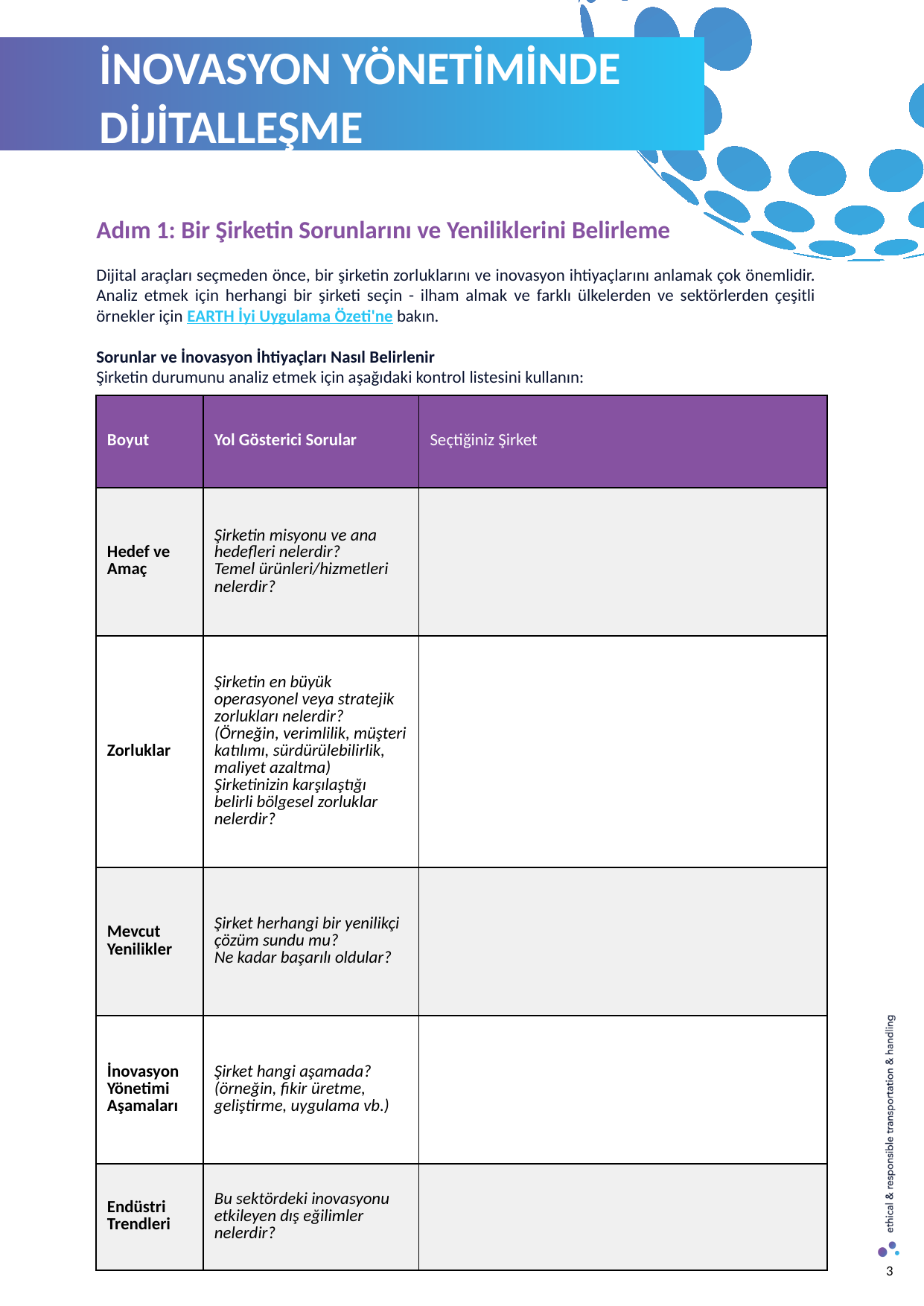

İNOVASYON YÖNETİMİNDE DİJİTALLEŞME
Adım 1: Bir Şirketin Sorunlarını ve Yeniliklerini Belirleme

Dijital araçları seçmeden önce, bir şirketin zorluklarını ve inovasyon ihtiyaçlarını anlamak çok önemlidir. Analiz etmek için herhangi bir şirketi seçin - ilham almak ve farklı ülkelerden ve sektörlerden çeşitli örnekler için EARTH İyi Uygulama Özeti'ne bakın.

Sorunlar ve İnovasyon İhtiyaçları Nasıl Belirlenir
Şirketin durumunu analiz etmek için aşağıdaki kontrol listesini kullanın:

Example: One logistics company struggles with delivery delays and is exploring AI-driven route optimisation. Meanwhile, another logistics provider is dealing with warehouse congestion and is considering an automated inventory management system to improve storage efficiency and order fulfilment.
| Boyut | Yol Gösterici Sorular | Seçtiğiniz Şirket |
| --- | --- | --- |
| Hedef ve Amaç | Şirketin misyonu ve ana hedefleri nelerdir? Temel ürünleri/hizmetleri nelerdir? |  |
| Zorluklar | Şirketin en büyük operasyonel veya stratejik zorlukları nelerdir? (Örneğin, verimlilik, müşteri katılımı, sürdürülebilirlik, maliyet azaltma) Şirketinizin karşılaştığı belirli bölgesel zorluklar nelerdir? |  |
| Mevcut Yenilikler | Şirket herhangi bir yenilikçi çözüm sundu mu? Ne kadar başarılı oldular? |  |
| İnovasyon Yönetimi Aşamaları | Şirket hangi aşamada? (örneğin, fikir üretme, geliştirme, uygulama vb.) |  |
| Endüstri Trendleri | Bu sektördeki inovasyonu etkileyen dış eğilimler nelerdir? |  |
3